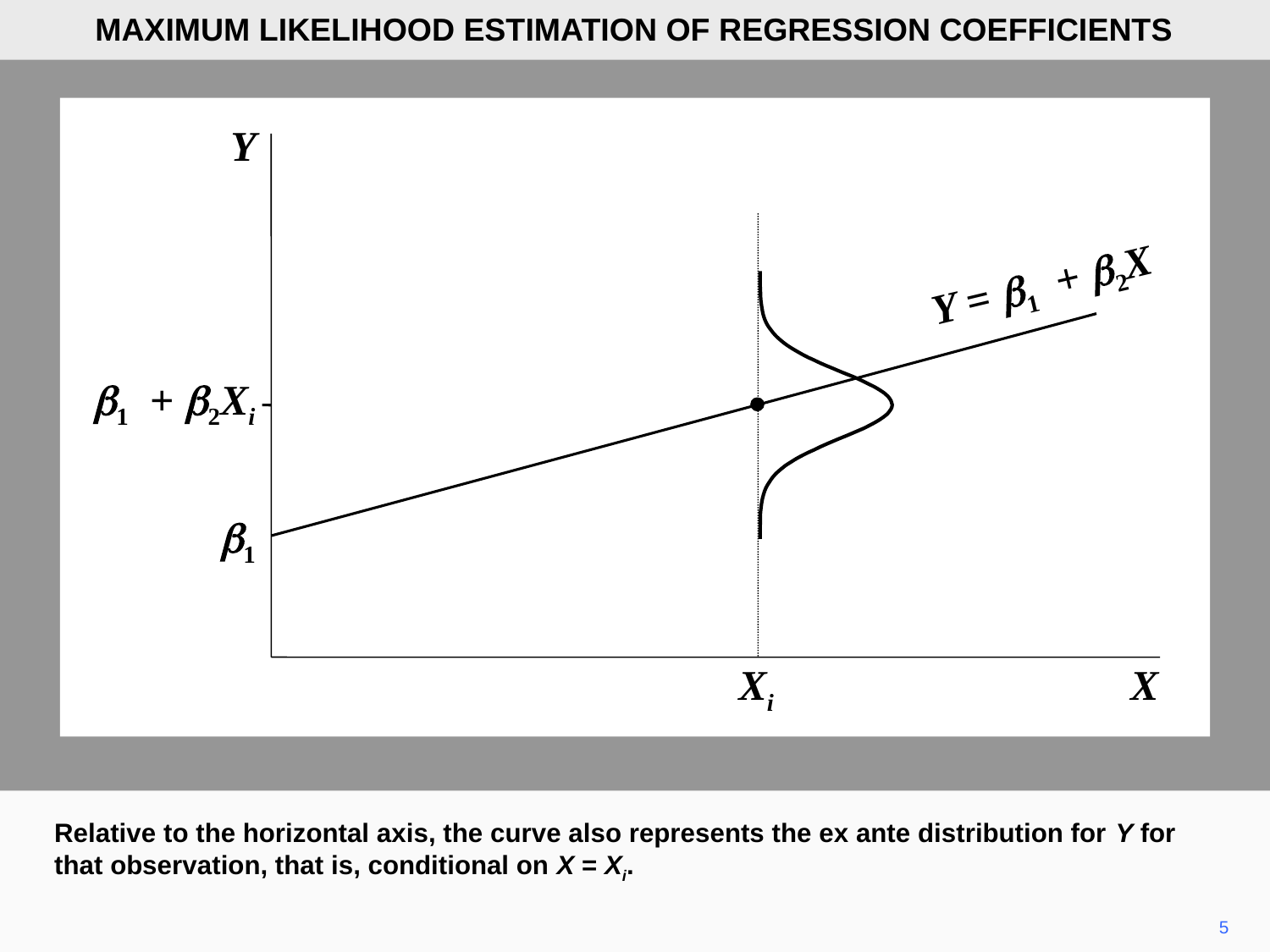

MAXIMUM LIKELIHOOD ESTIMATION OF REGRESSION COEFFICIENTS

Y

Y = β1 + β2X

β1 + β2Xi

β1
Xi
X

Relative to the horizontal axis, the curve also represents the ex ante distribution for Y for that observation, that is, conditional on X = Xi.
5